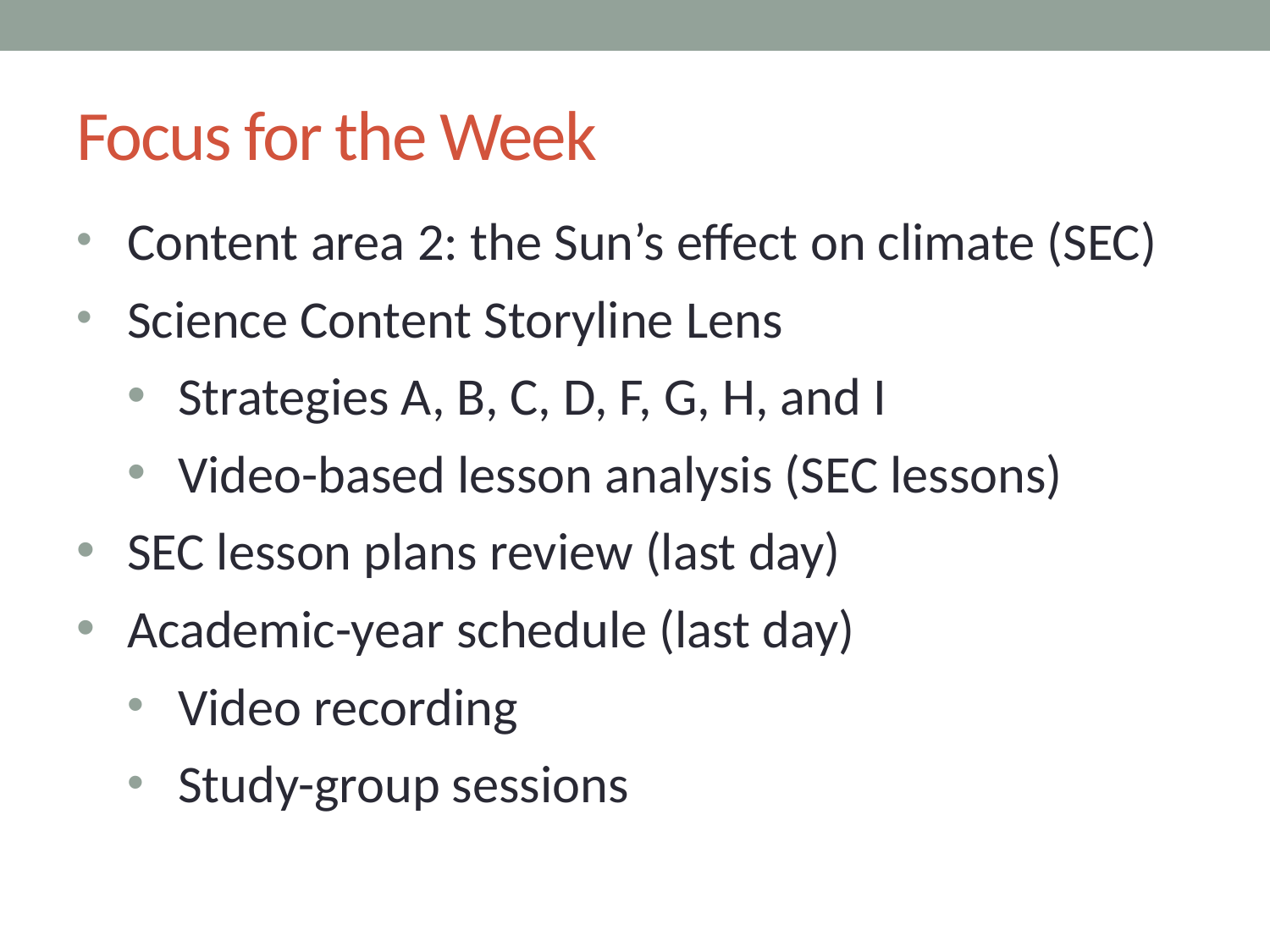

# Focus for the Week
Content area 2: the Sun’s effect on climate (SEC)
Science Content Storyline Lens
Strategies A, B, C, D, F, G, H, and I
Video-based lesson analysis (SEC lessons)
SEC lesson plans review (last day)
Academic-year schedule (last day)
Video recording
Study-group sessions